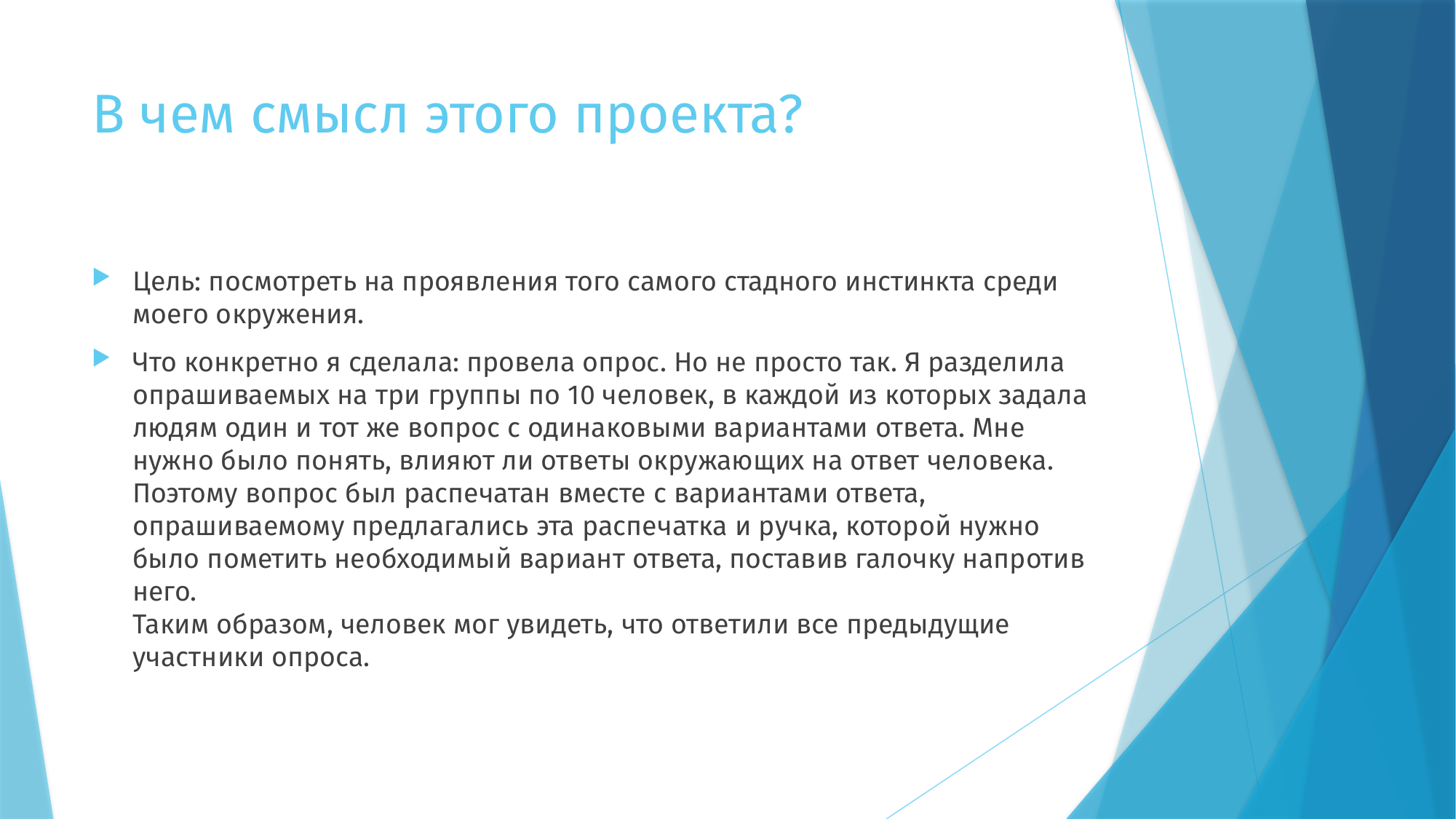

# В чем смысл этого проекта?
Цель: посмотреть на проявления того самого стадного инстинкта среди моего окружения.
Что конкретно я сделала: провела опрос. Но не просто так. Я разделила опрашиваемых на три группы по 10 человек, в каждой из которых задала людям один и тот же вопрос с одинаковыми вариантами ответа. Мне нужно было понять, влияют ли ответы окружающих на ответ человека. Поэтому вопрос был распечатан вместе с вариантами ответа, опрашиваемому предлагались эта распечатка и ручка, которой нужно было пометить необходимый вариант ответа, поставив галочку напротив него.
Таким образом, человек мог увидеть, что ответили все предыдущие участники опроса.